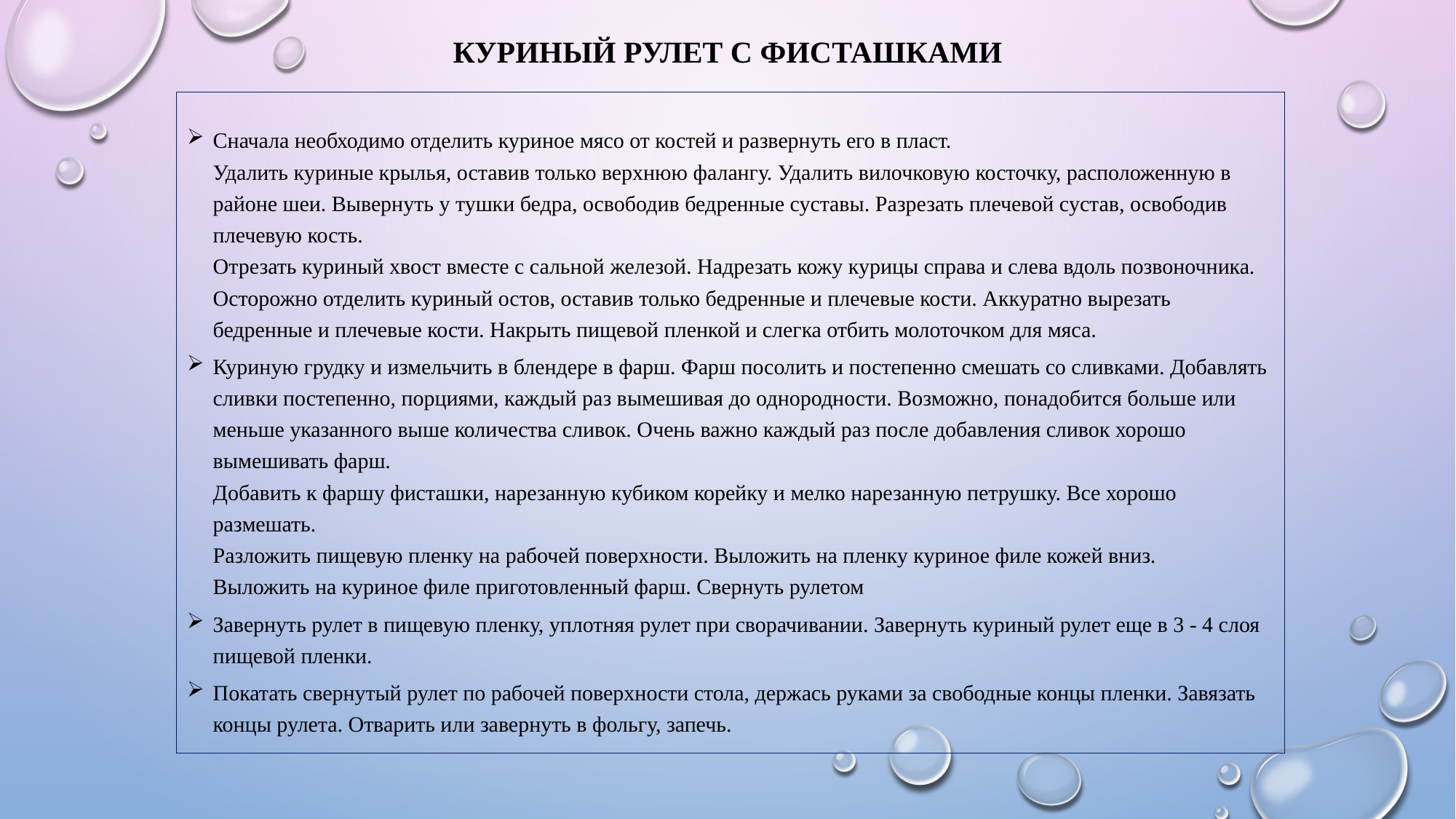

# Куриный рулет с фисташками

Сначала необходимо отделить куриное мясо от костей и развернуть его в пласт.
Удалить куриные крылья, оставив только верхнюю фалангу. Удалить вилочковую косточку, расположенную в районе шеи. Вывернуть у тушки бедра, освободив бедренные суставы. Разрезать плечевой сустав, освободив плечевую кость.
Отрезать куриный хвост вместе с сальной железой. Надрезать кожу курицы справа и слева вдоль позвоночника. Осторожно отделить куриный остов, оставив только бедренные и плечевые кости. Аккуратно вырезать бедренные и плечевые кости. Накрыть пищевой пленкой и слегка отбить молоточком для мяса.
Куриную грудку и измельчить в блендере в фарш. Фарш посолить и постепенно смешать со сливками. Добавлять сливки постепенно, порциями, каждый раз вымешивая до однородности. Возможно, понадобится больше или меньше указанного выше количества сливок. Очень важно каждый раз после добавления сливок хорошо вымешивать фарш.
Добавить к фаршу фисташки, нарезанную кубиком корейку и мелко нарезанную петрушку. Все хорошо размешать.
Разложить пищевую пленку на рабочей поверхности. Выложить на пленку куриное филе кожей вниз.
Выложить на куриное филе приготовленный фарш. Свернуть рулетом
Завернуть рулет в пищевую пленку, уплотняя рулет при сворачивании. Завернуть куриный рулет еще в 3 - 4 слоя пищевой пленки.
Покатать свернутый рулет по рабочей поверхности стола, держась руками за свободные концы пленки. Завязать концы рулета. Отварить или завернуть в фольгу, запечь.